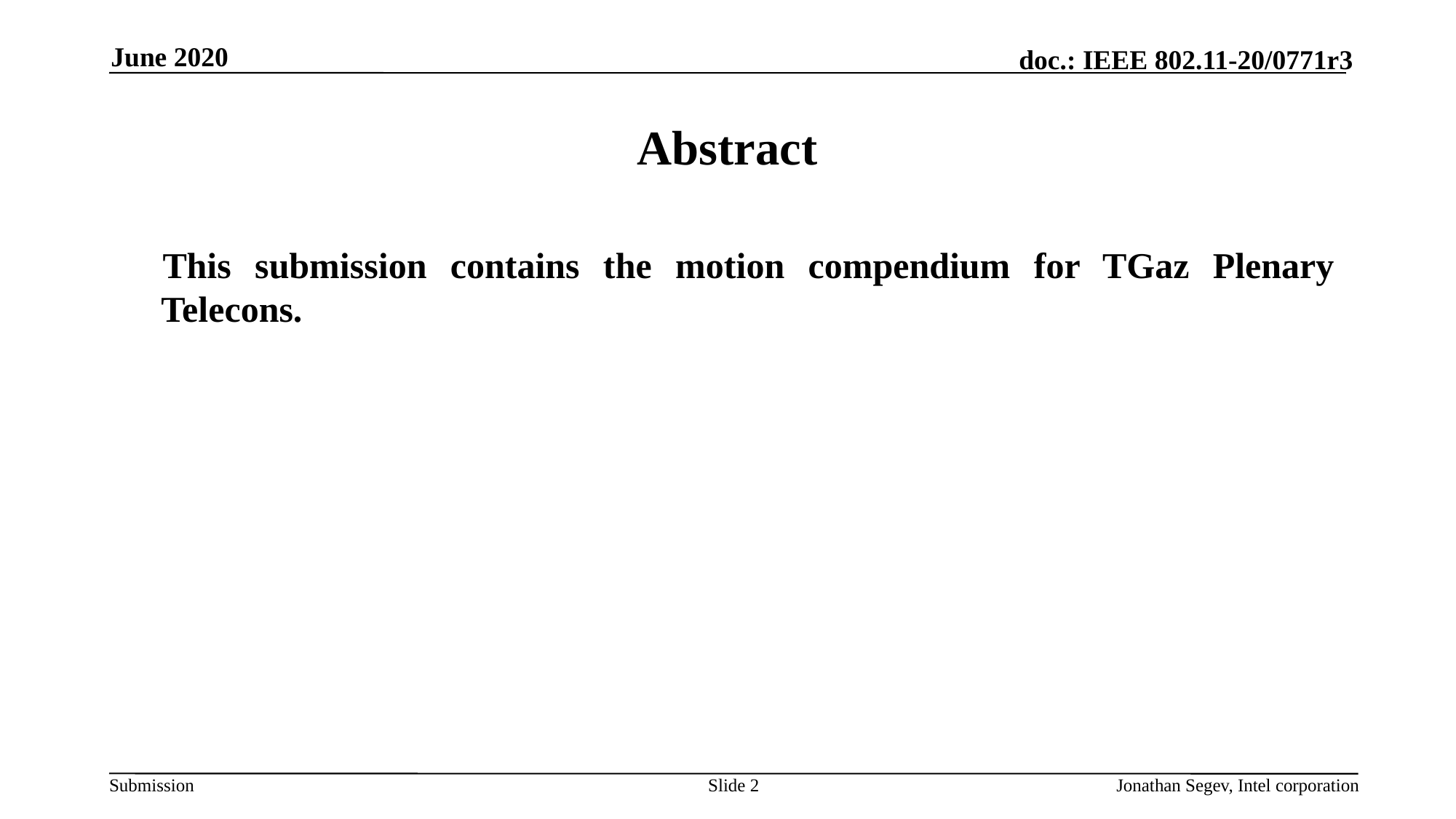

June 2020
# Abstract
This submission contains the motion compendium for TGaz Plenary Telecons.

Slide 2
Jonathan Segev, Intel corporation